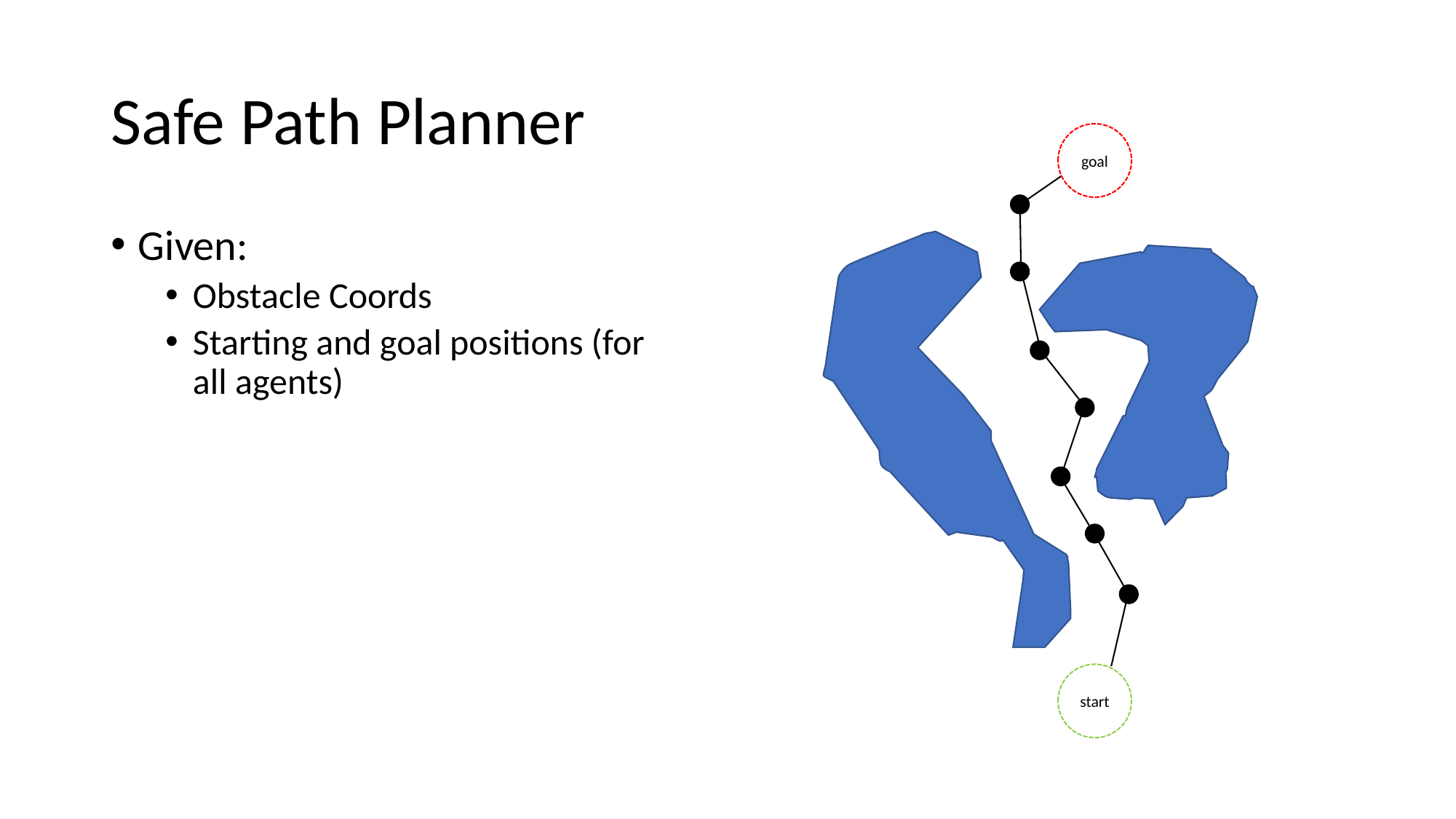

# Safe Path Planner
goal

start
Given:
Obstacle Coords
Starting and goal positions (for all agents)